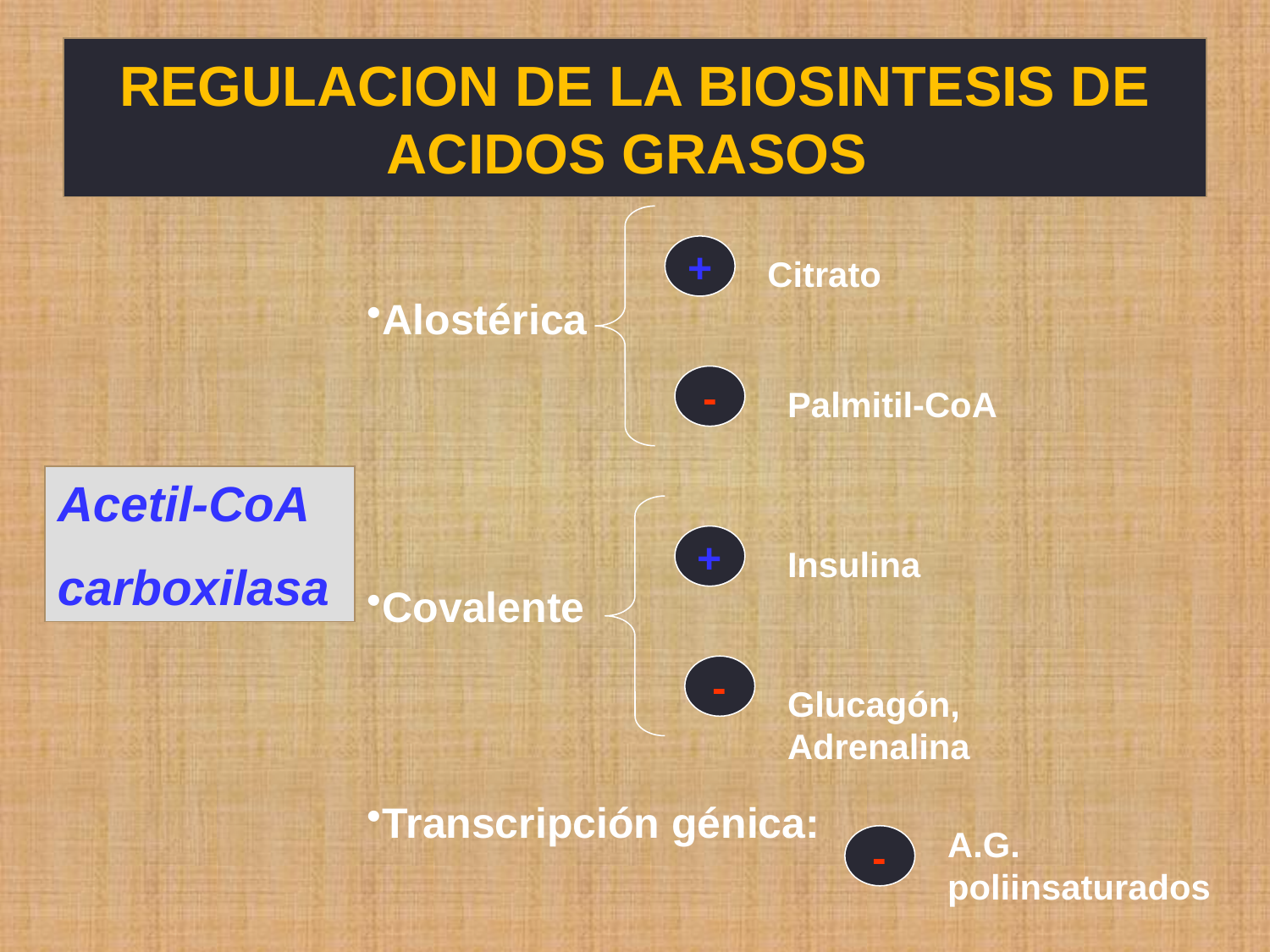

REGULACION DE LA BIOSINTESIS DE ACIDOS GRASOS

+
Citrato
Alostérica

Covalente

Transcripción génica:
-
Palmitil-CoA
Acetil-CoA
carboxilasa

+
Insulina
-
Glucagón, Adrenalina
A.G. poliinsaturados
-